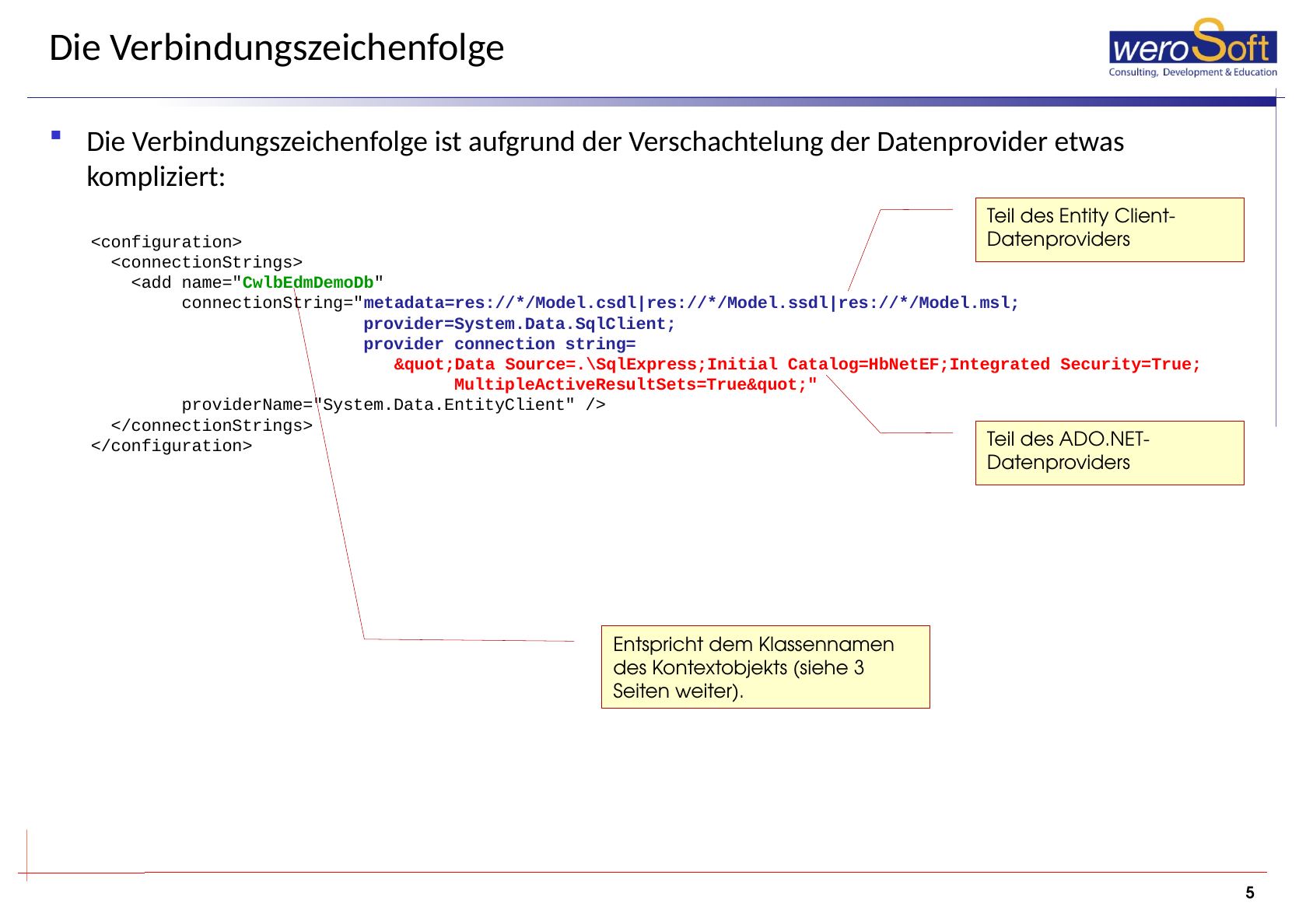

# Die Verbindungszeichenfolge
Die Verbindungszeichenfolge ist aufgrund der Verschachtelung der Datenprovider etwas kompliziert:
Teil des Entity Client- Datenproviders
<configuration>
  <connectionStrings>
    <add name="CwlbEdmDemoDb"
         connectionString="metadata=res://*/Model.csdl|res://*/Model.ssdl|res://*/Model.msl;
                           provider=System.Data.SqlClient;
                           provider connection string=
                              &quot;Data Source=.\SqlExpress;Initial Catalog=HbNetEF;Integrated Security=True;
                                    MultipleActiveResultSets=True&quot;"
         providerName="System.Data.EntityClient" />
  </connectionStrings>
</configuration>

Teil des ADO.NET- Datenproviders
Entspricht dem Klassennamen des Kontextobjekts (siehe 3 Seiten weiter).
5